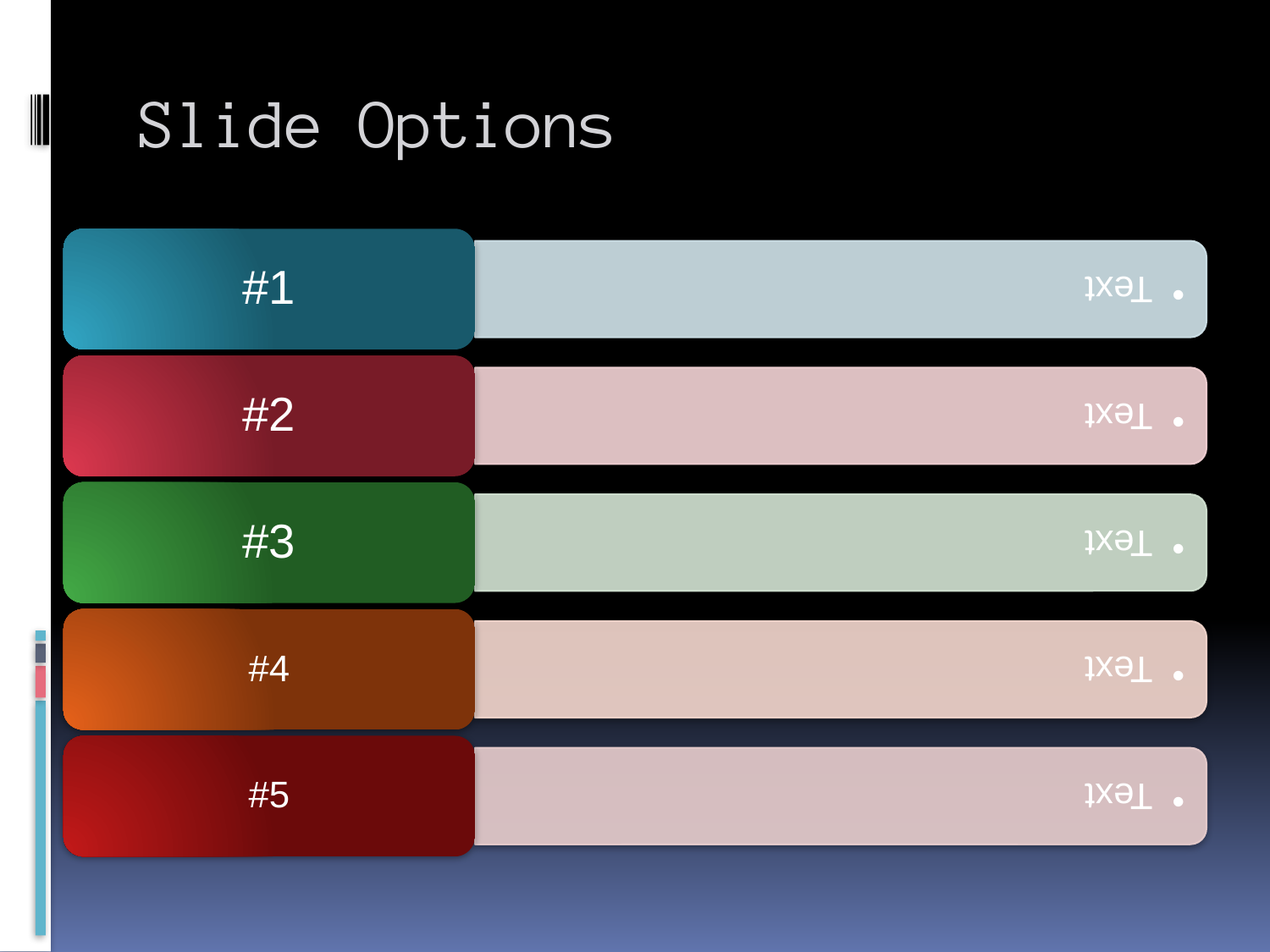

# Slide Options
Text
#1
Text
#2
Text
#3
Text
#4
Text
#5